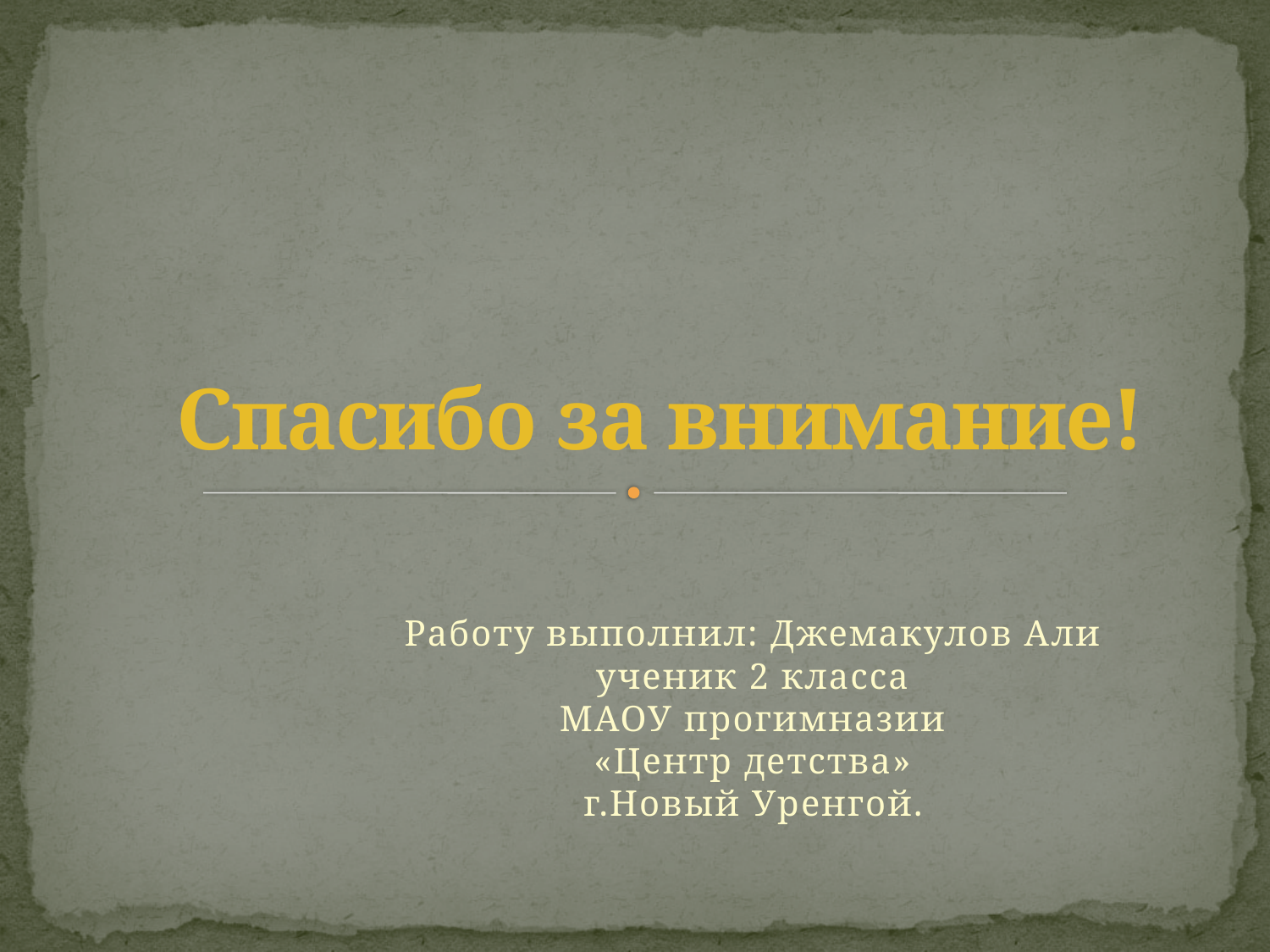

# Спасибо за внимание!
Работу выполнил: Джемакулов Али
ученик 2 класса
МАОУ прогимназии
«Центр детства»
г.Новый Уренгой.